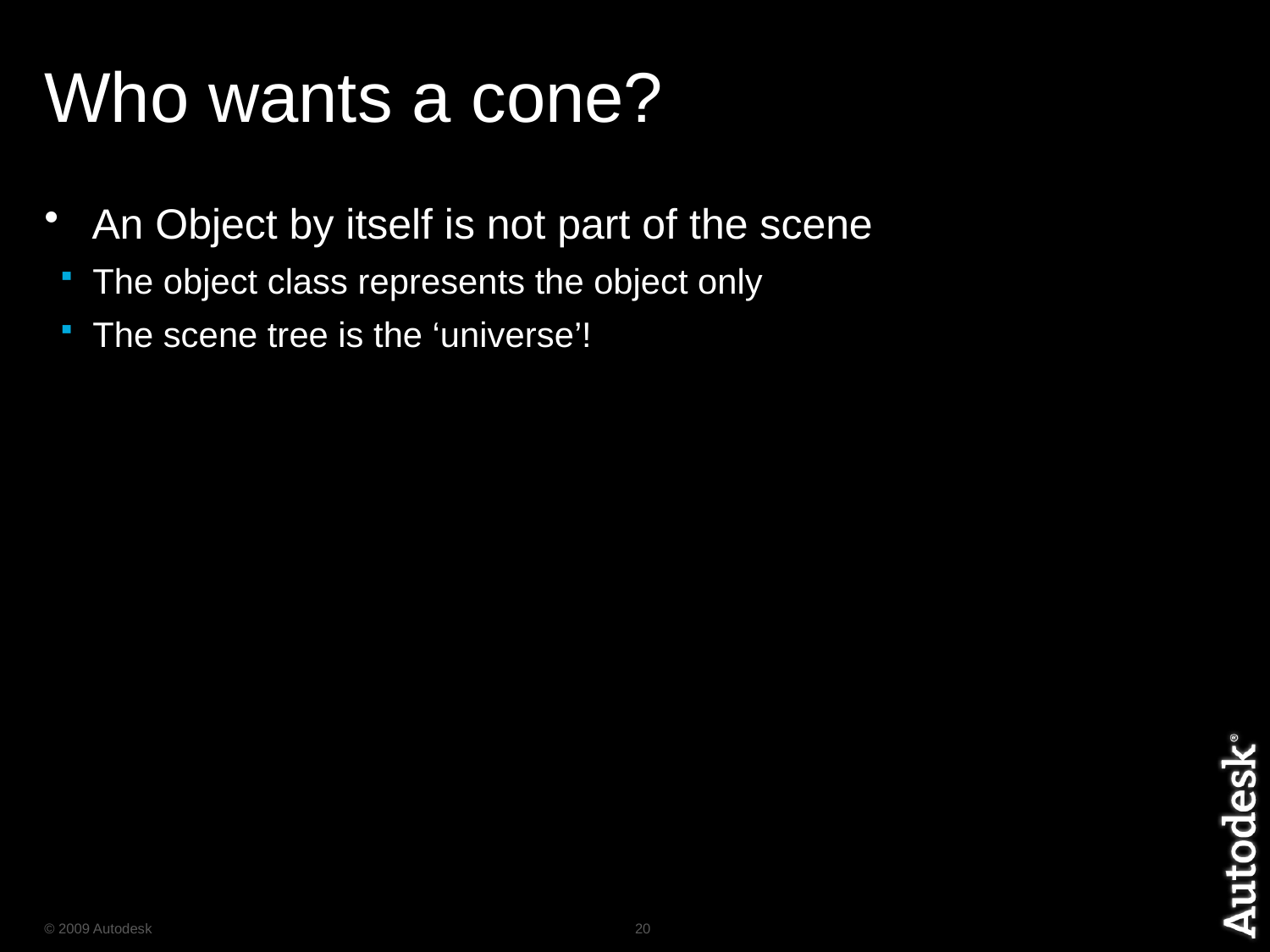

# Who wants a cone?
An Object by itself is not part of the scene
The object class represents the object only
The scene tree is the ‘universe’!